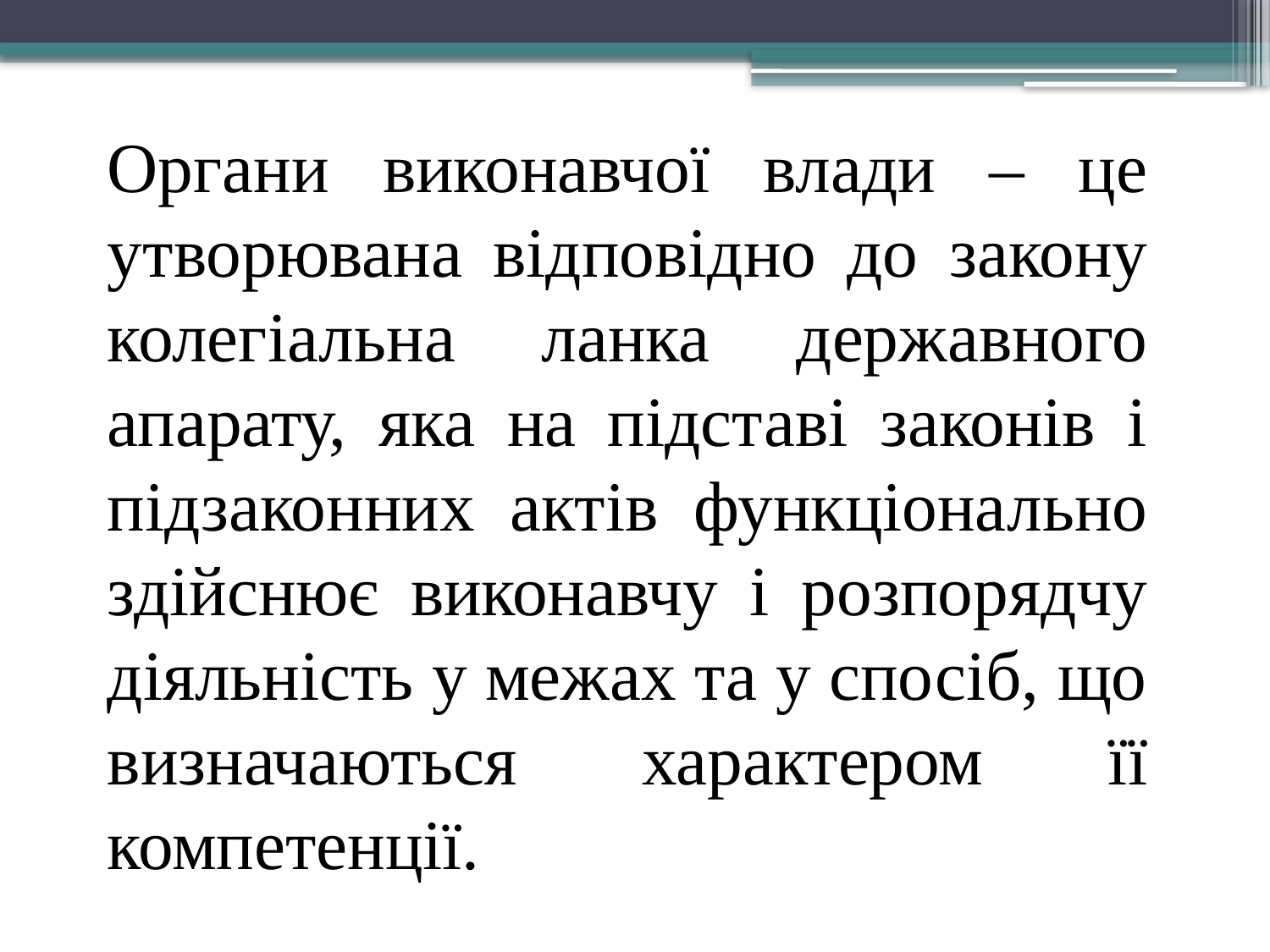

Органи виконавчої влади – це утворювана відповідно до закону колегіальна ланка державного апарату, яка на підставі законів і підзаконних актів функціонально здійснює виконавчу і розпорядчу діяльність у межах та у спосіб, що визначаються характером її компетенції.